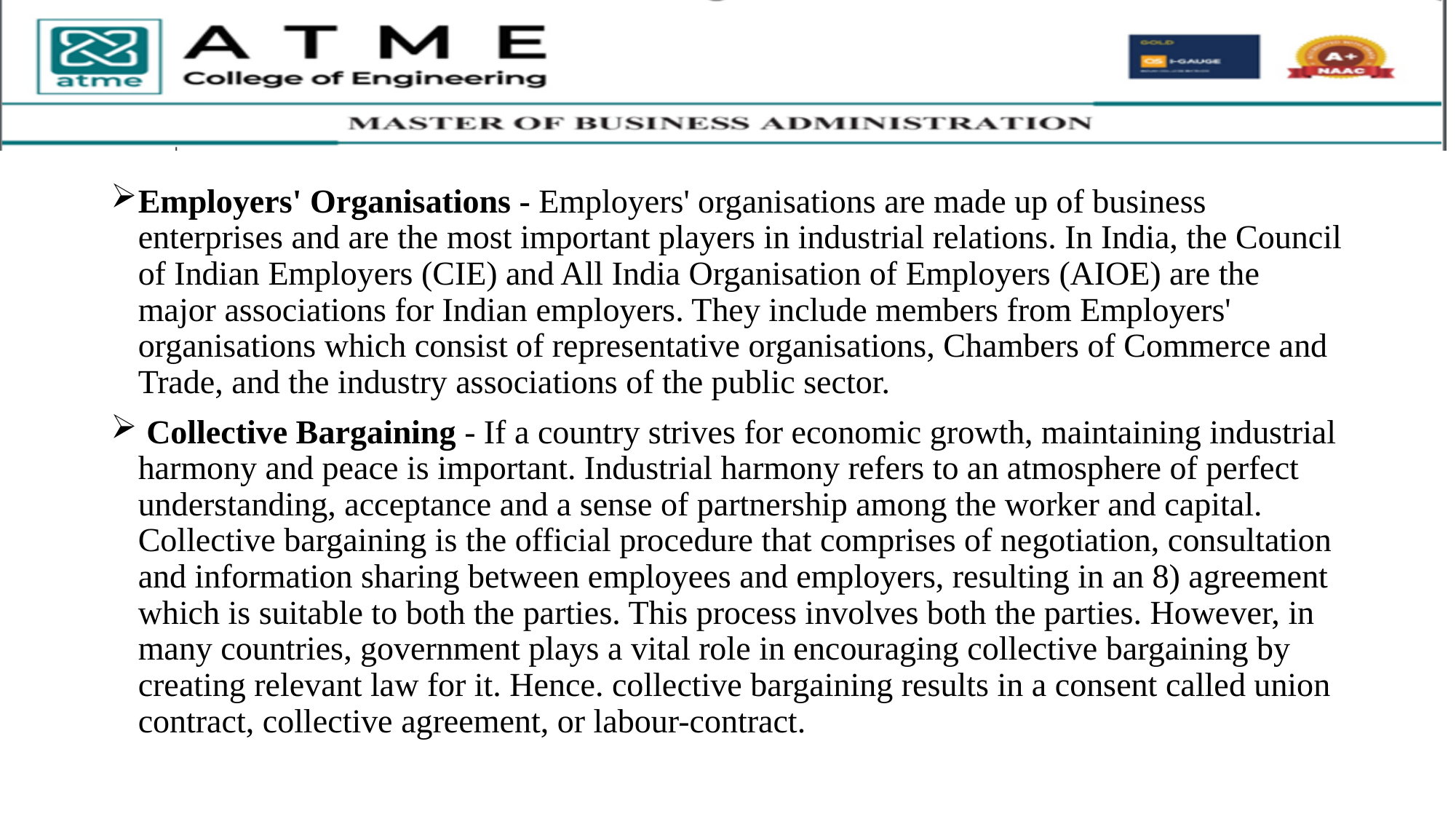

Employers' Organisations - Employers' organisations are made up of business enterprises and are the most important players in industrial relations. In India, the Council of Indian Employers (CIE) and All India Organisation of Employers (AIOE) are the major associations for Indian employers. They include members from Employers' organisations which consist of representative organisations, Chambers of Commerce and Trade, and the industry associations of the public sector.
 Collective Bargaining - If a country strives for economic growth, maintaining industrial harmony and peace is important. Industrial harmony refers to an atmosphere of perfect understanding, acceptance and a sense of partnership among the worker and capital. Collective bargaining is the official procedure that comprises of negotiation, consultation and information sharing between employees and employers, resulting in an 8) agreement which is suitable to both the parties. This process involves both the parties. However, in many countries, government plays a vital role in encouraging collective bargaining by creating relevant law for it. Hence. collective bargaining results in a consent called union contract, collective agreement, or labour-contract.